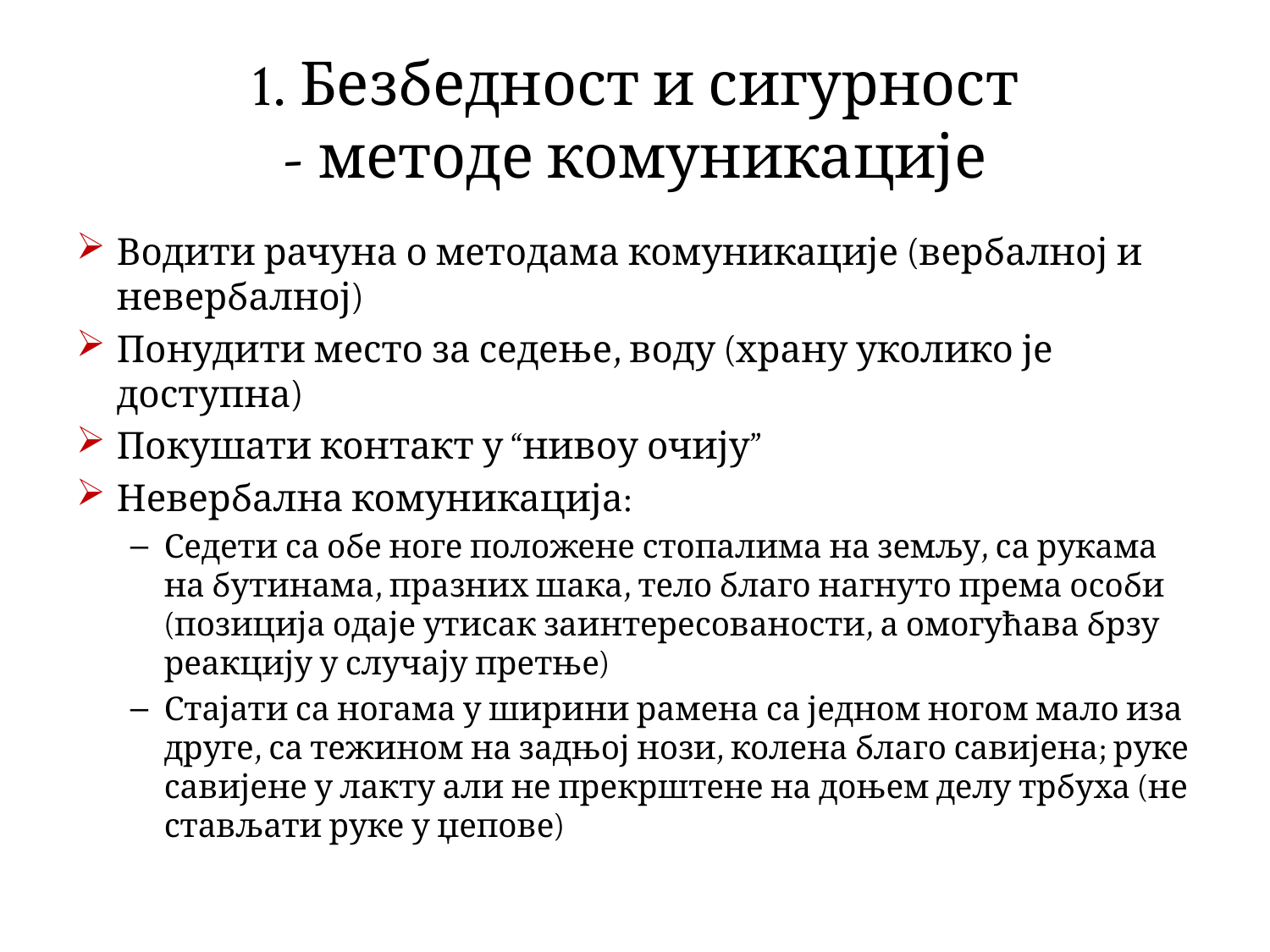

# 1. Безбедност и сигурност - методе комуникације
Водити рачуна о методама комуникације (вербалној и невербалној)
Понудити место за седење, воду (храну уколико је доступна)
Покушати контакт у “нивоу очију”
Невербална комуникација:
Седети са обе ноге положене стопалима на земљу, са рукама на бутинама, празних шака, тело благо нагнуто према особи (позиција одаје утисак заинтересованости, а омогућава брзу реакцију у случају претње)
Стајати са ногама у ширини рамена са једном ногом мало иза друге, са тежином на задњој нози, колена благо савијена; руке савијене у лакту али не прекрштене на доњем делу трбуха (не стављати руке у џепове)